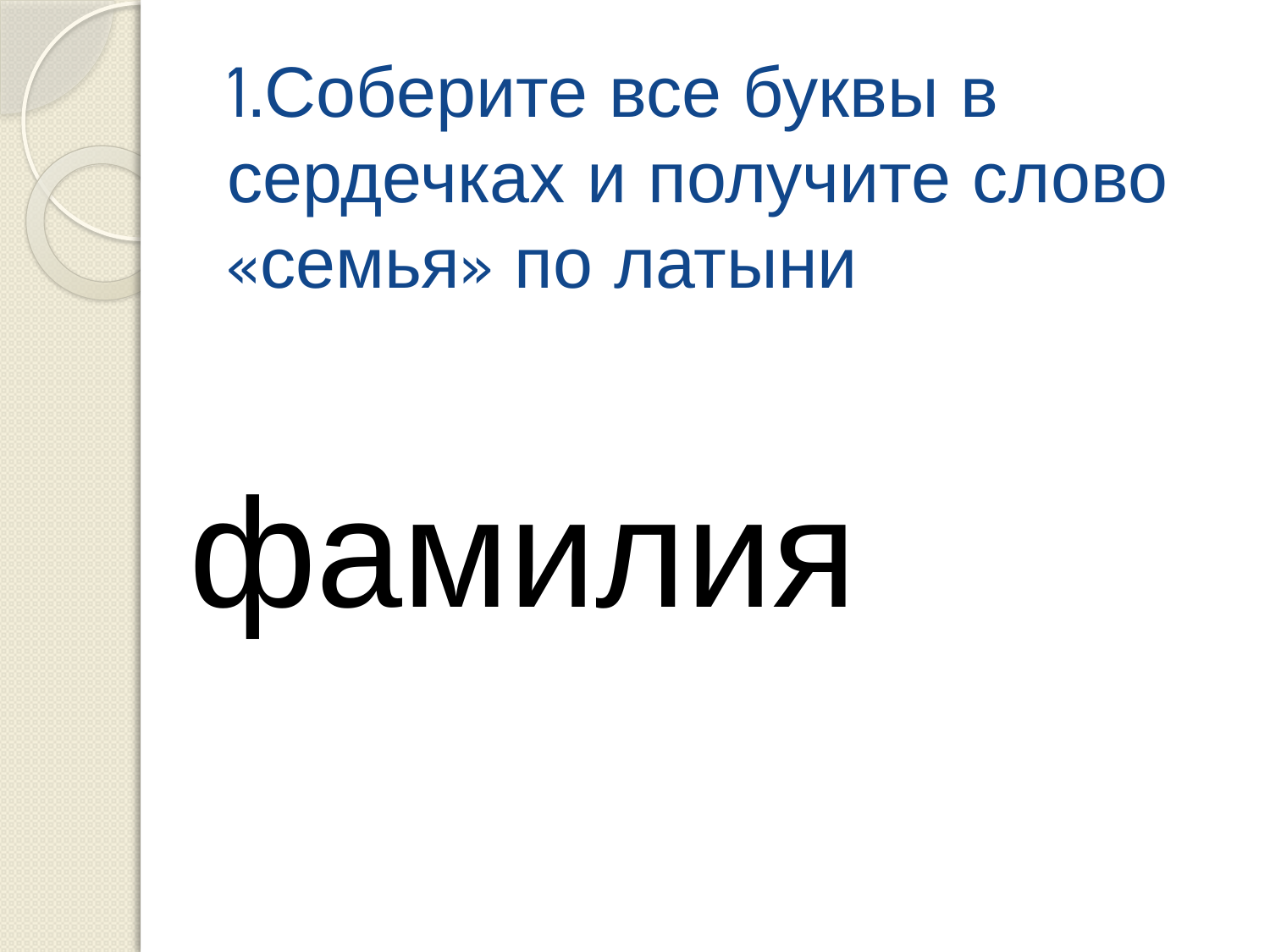

# 1.Соберите все буквы в сердечках и получите слово «семья» по латыни
фамилия